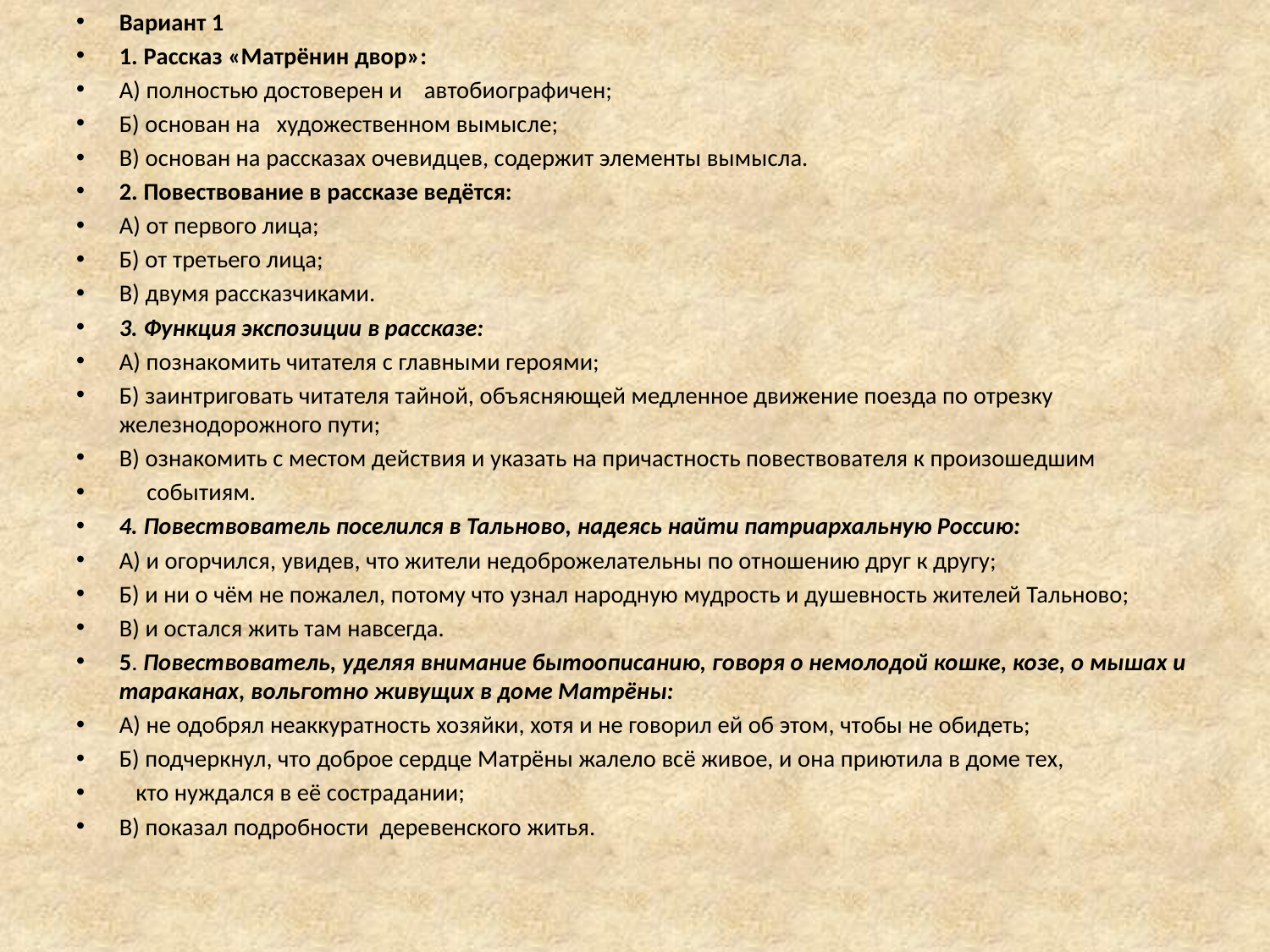

Вариант 1
1. Рассказ «Матрёнин двор»:
А) полностью достоверен и    автобиографичен;
Б) основан на   художественном вымысле;
В) основан на рассказах очевидцев, содержит элементы вымысла.
2. Повествование в рассказе ведётся:
А) от первого лица;
Б) от третьего лица;
В) двумя рассказчиками.
3. Функция экспозиции в рассказе:
А) познакомить читателя с главными героями;
Б) заинтриговать читателя тайной, объясняющей медленное движение поезда по отрезку  железнодорожного пути;
В) ознакомить с местом действия и указать на причастность повествователя к произошедшим
     событиям.
4. Повествователь поселился в Тальново, надеясь найти патриархальную Россию:
А) и огорчился, увидев, что жители недоброжелательны по отношению друг к другу;
Б) и ни о чём не пожалел, потому что узнал народную мудрость и душевность жителей Тальново;
В) и остался жить там навсегда.
5. Повествователь, уделяя внимание бытоописанию, говоря о немолодой кошке, козе, о мышах и тараканах, вольготно живущих в доме Матрёны:
А) не одобрял неаккуратность хозяйки, хотя и не говорил ей об этом, чтобы не обидеть;
Б) подчеркнул, что доброе сердце Матрёны жалело всё живое, и она приютила в доме тех,
   кто нуждался в её сострадании;
В) показал подробности  деревенского житья.

#